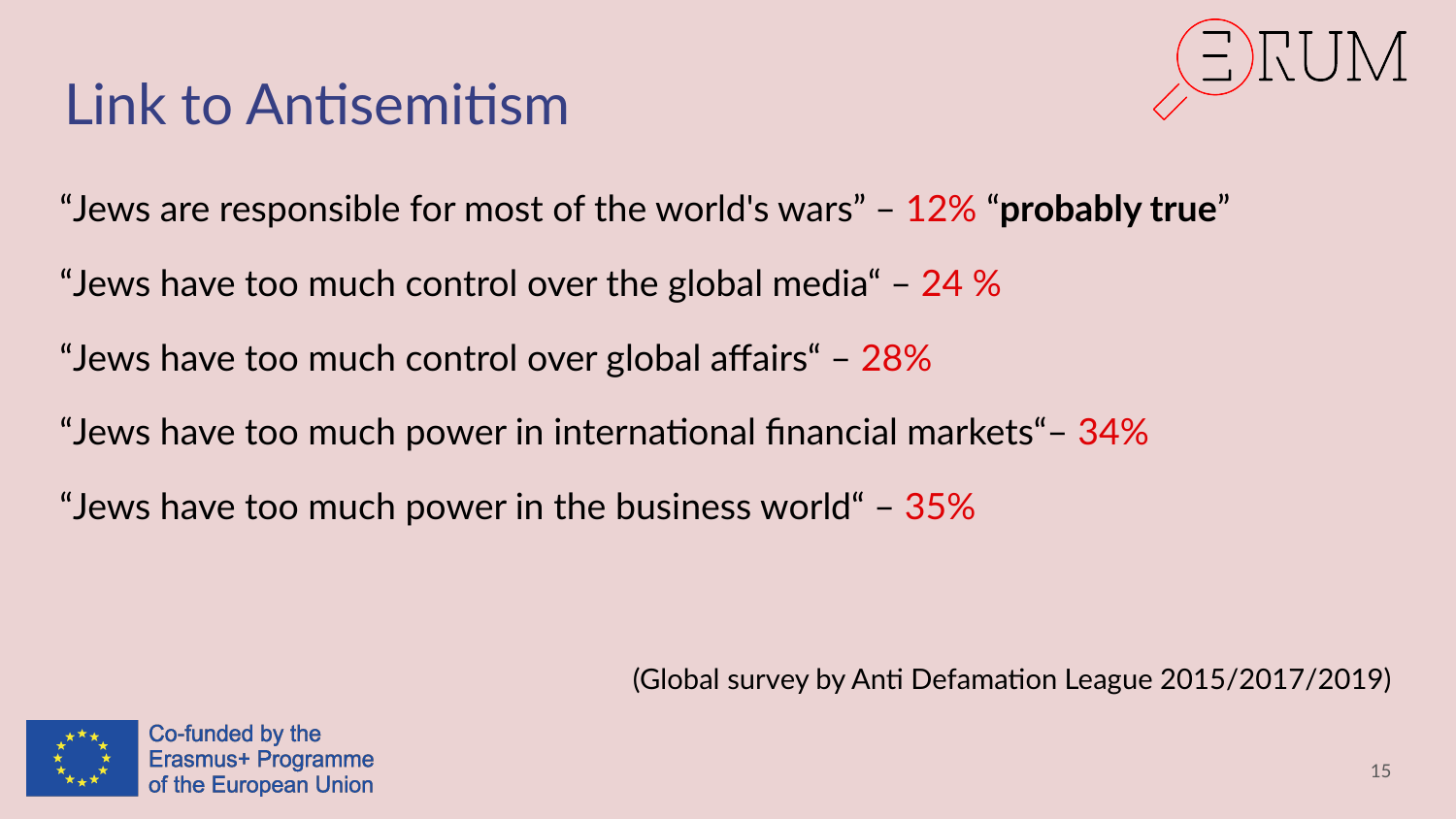

# Link to Antisemitism
“Jews are responsible for most of the world's wars” – 12% “probably true”
“Jews have too much control over the global media“ – 24 %
“Jews have too much control over global affairs“ – 28%
“Jews have too much power in international financial markets“– 34%
“Jews have too much power in the business world“ – 35%

(Global survey by Anti Defamation League 2015/2017/2019)
15